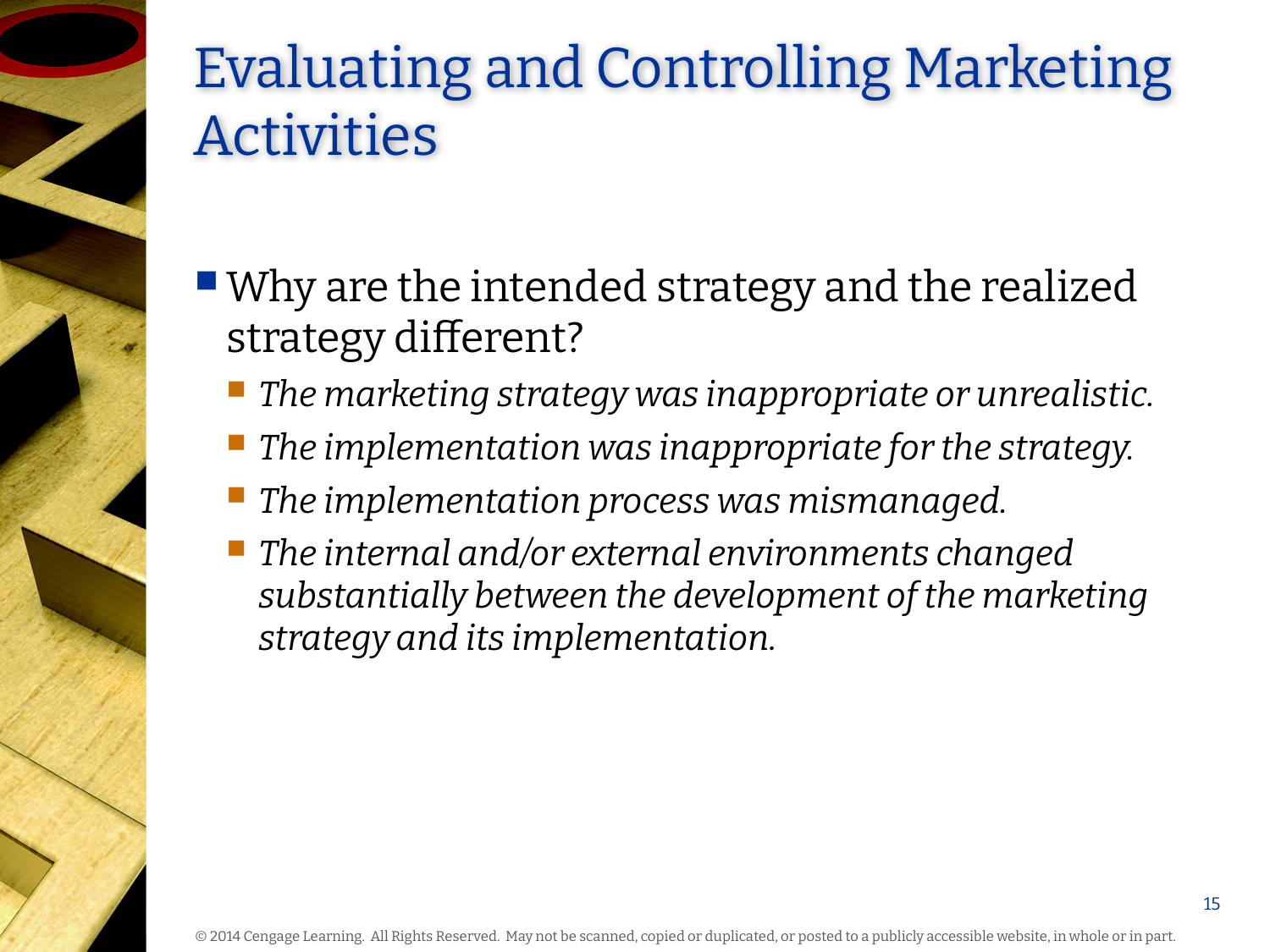

# Evaluating and Controlling Marketing Activities

Why are the intended strategy and the realized strategy different?
The marketing strategy was inappropriate or unrealistic.
The implementation was inappropriate for the strategy.
The implementation process was mismanaged.
The internal and/or external environments changed substantially between the development of the marketing strategy and its implementation.
15